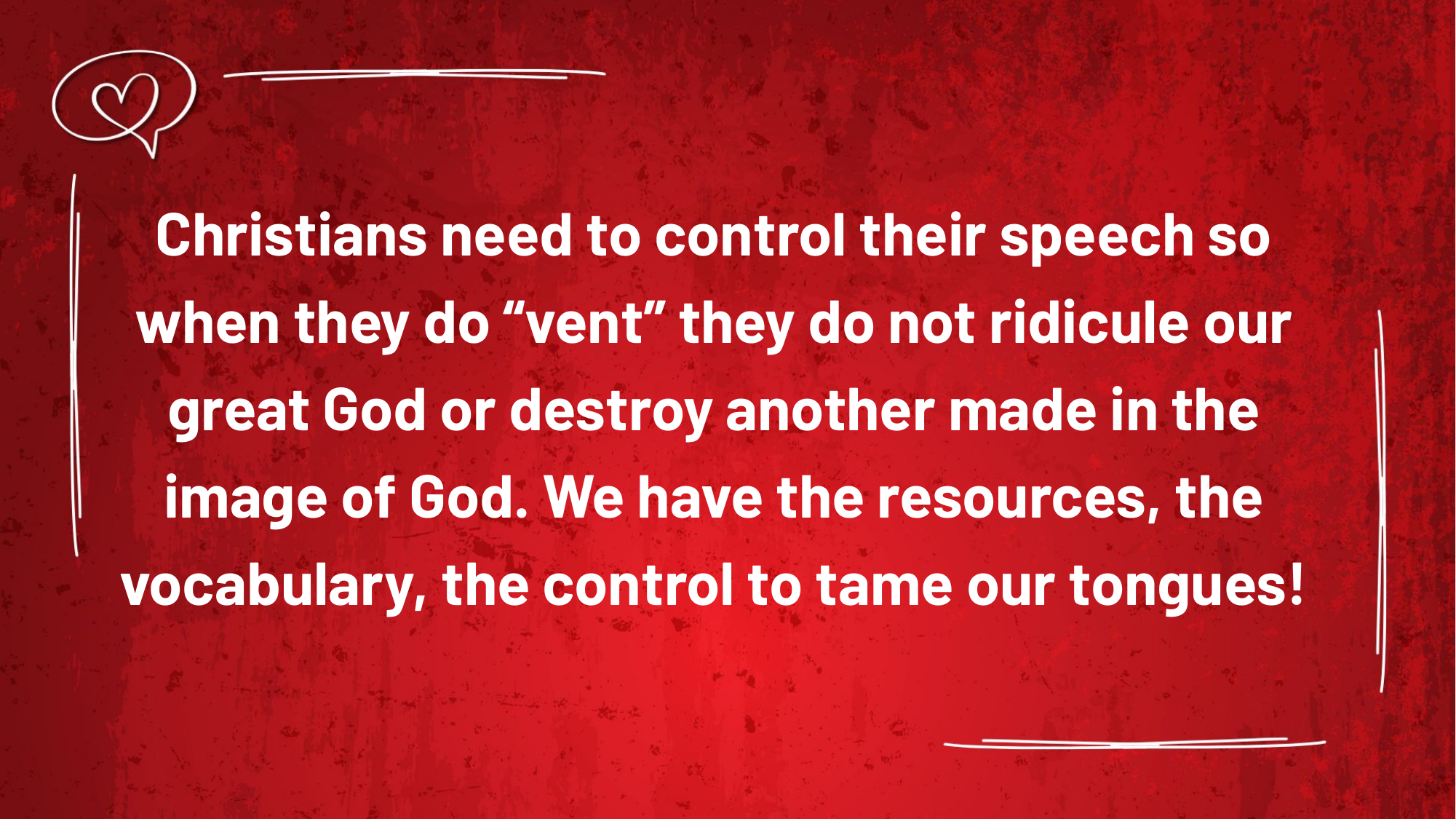

Christians need to control their speech so when they do “vent” they do not ridicule our great God or destroy another made in the image of God. We have the resources, the vocabulary, the control to tame our tongues!